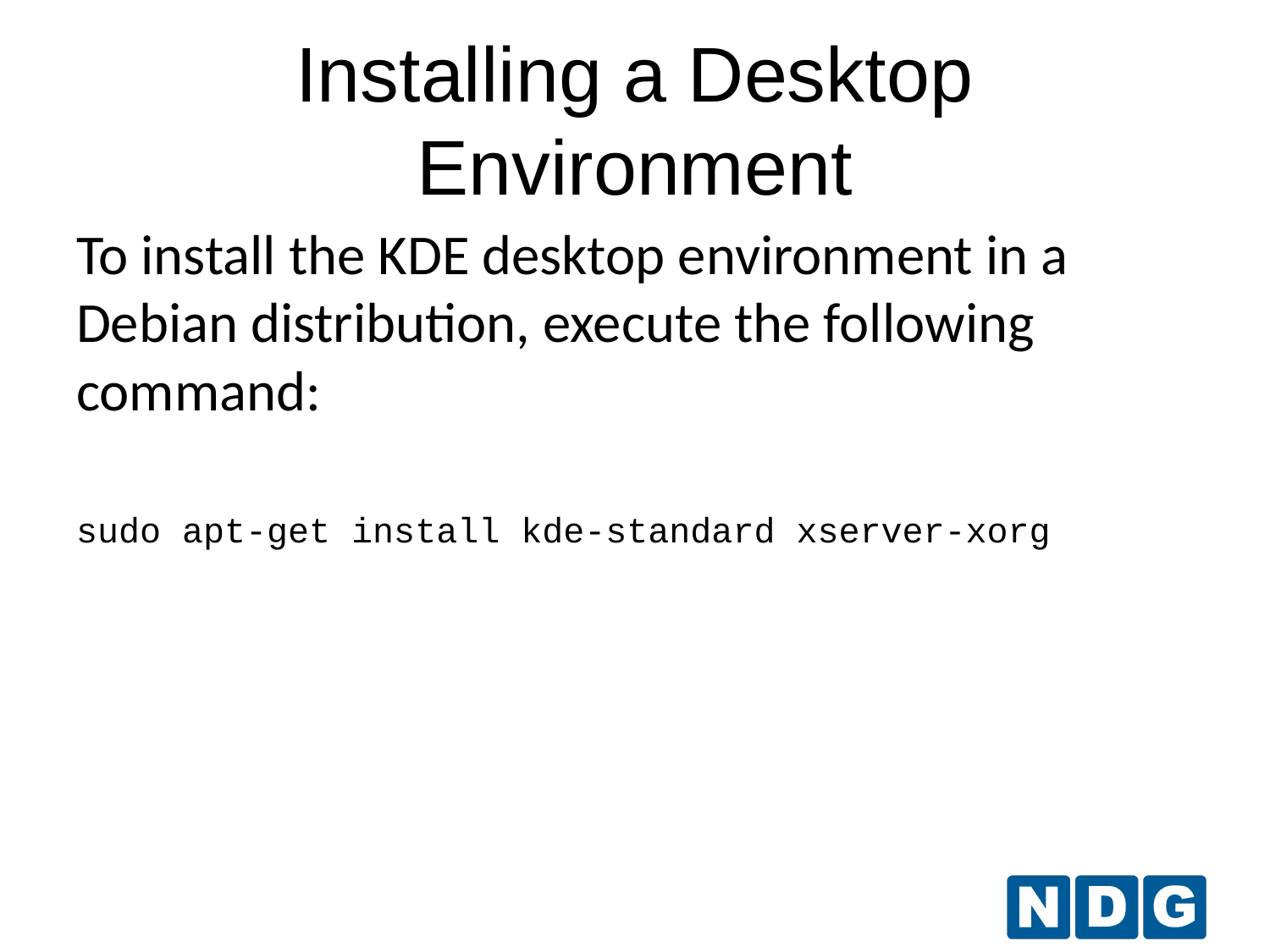

# Installing a Desktop Environment
To install the KDE desktop environment in a Debian distribution, execute the following command:

sudo apt-get install kde-standard xserver-xorg